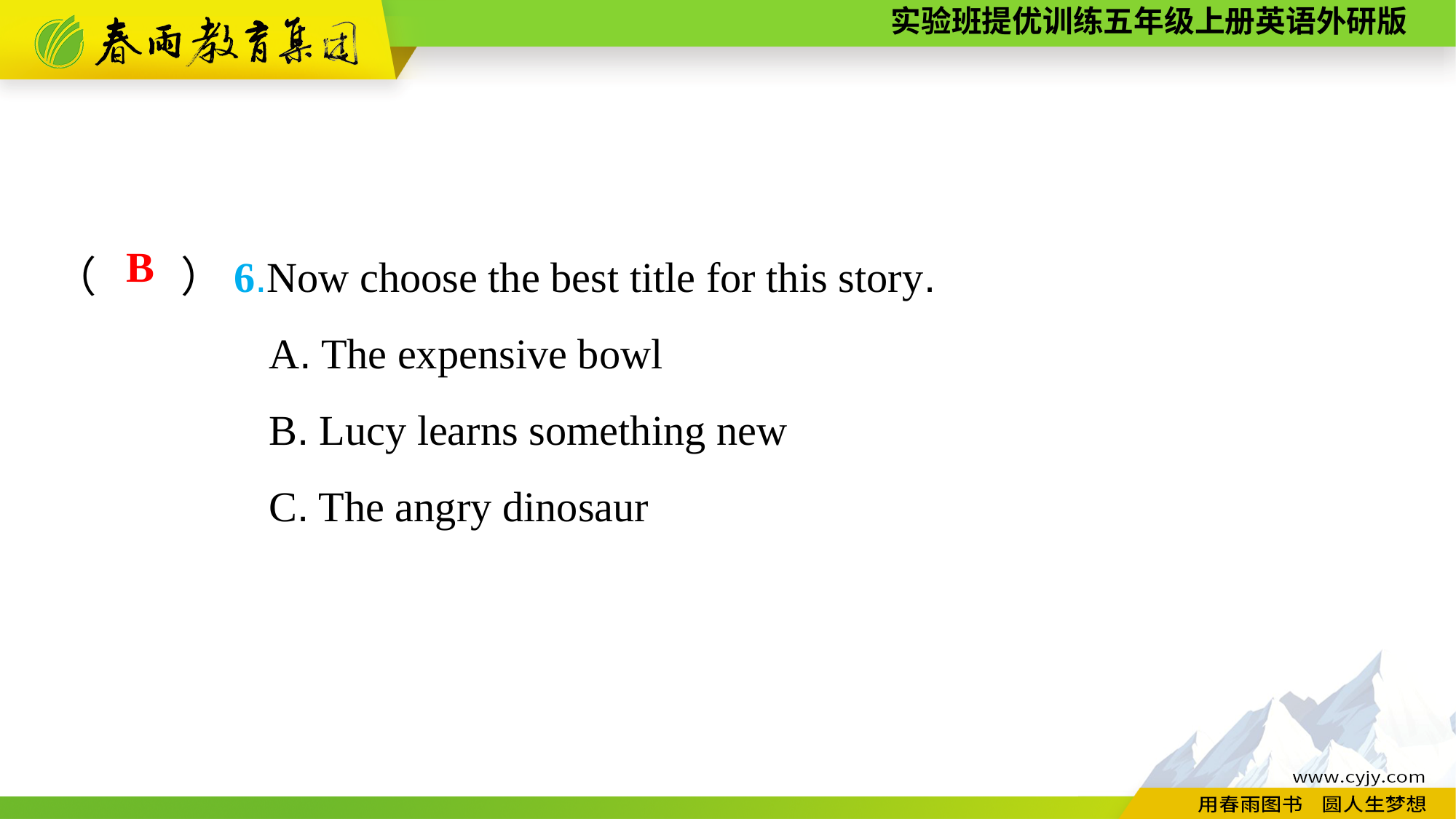

（　　）6.Now choose the best title for this story.
A. The expensive bowl
B. Lucy learns something new
C. The angry dinosaur
B